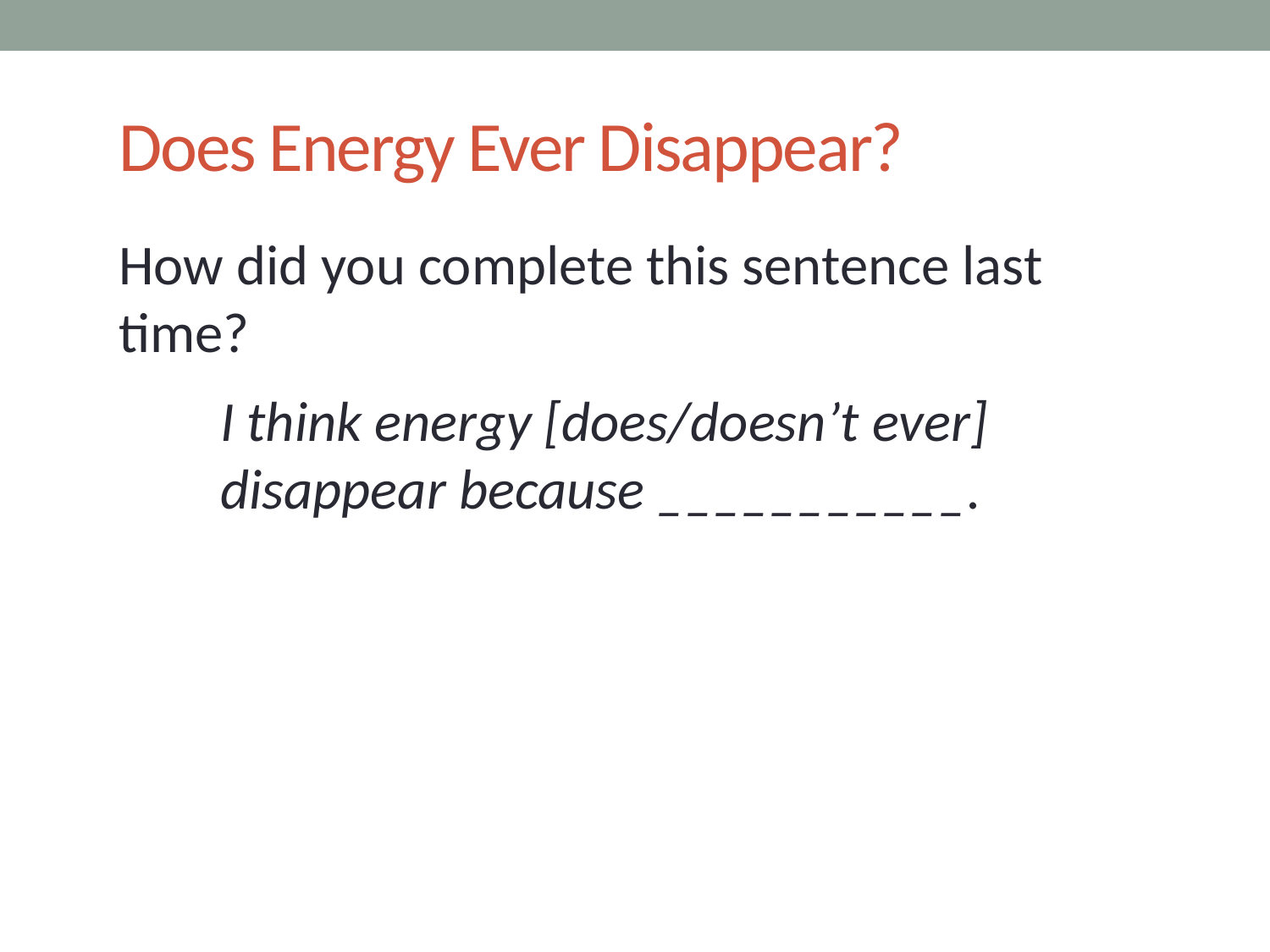

# Does Energy Ever Disappear?
How did you complete this sentence last  time?
I think energy [does/doesn’t ever] disappear because ___________.